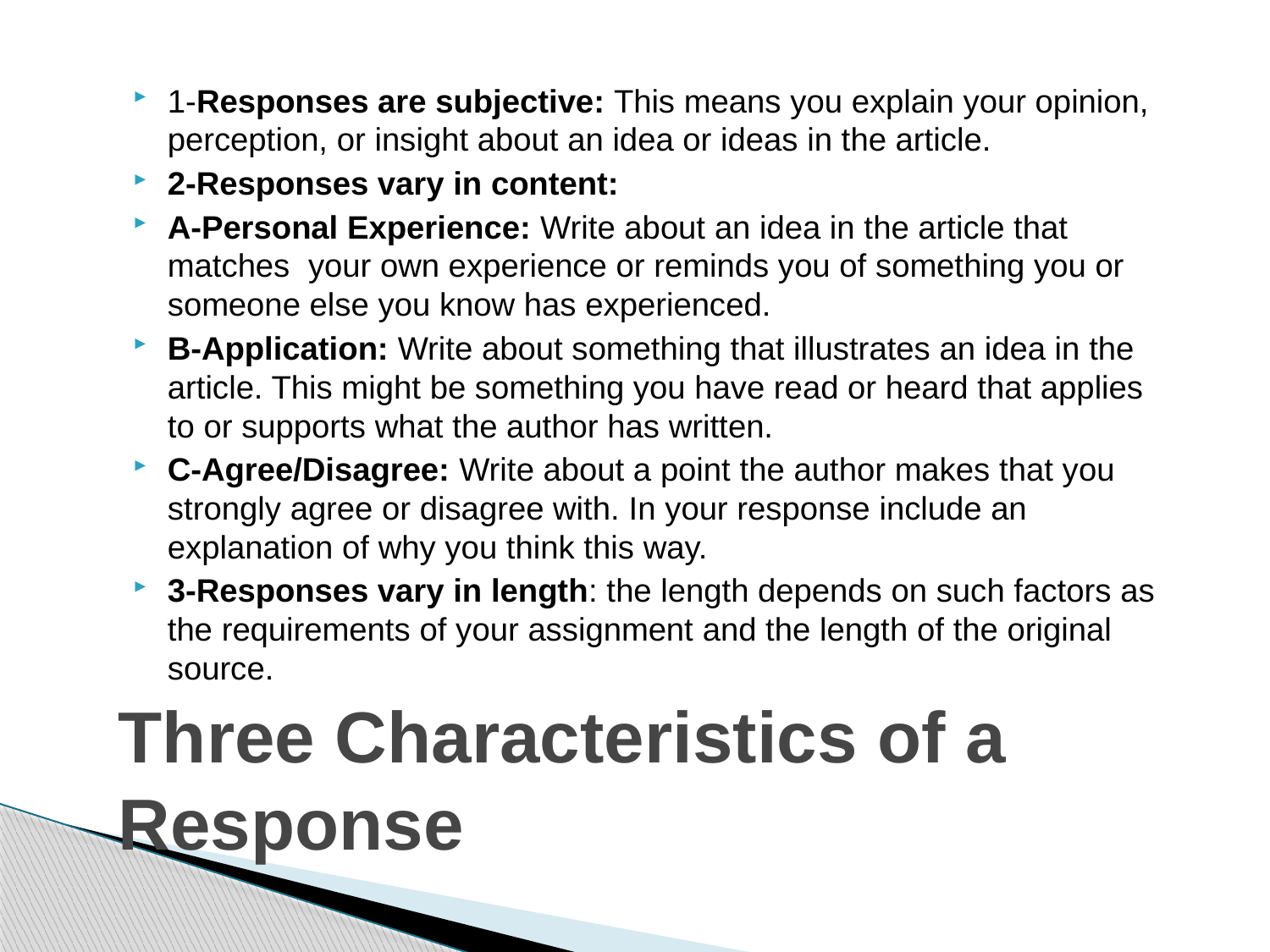

1-Responses are subjective: This means you explain your opinion, perception, or insight about an idea or ideas in the article.
2-Responses vary in content:
A-Personal Experience: Write about an idea in the article that matches  your own experience or reminds you of something you or someone else you know has experienced.
B-Application: Write about something that illustrates an idea in the article. This might be something you have read or heard that applies to or supports what the author has written.
C-Agree/Disagree: Write about a point the author makes that you strongly agree or disagree with. In your response include an explanation of why you think this way.
3-Responses vary in length: the length depends on such factors as the requirements of your assignment and the length of the original source.
# Three Characteristics of a Response